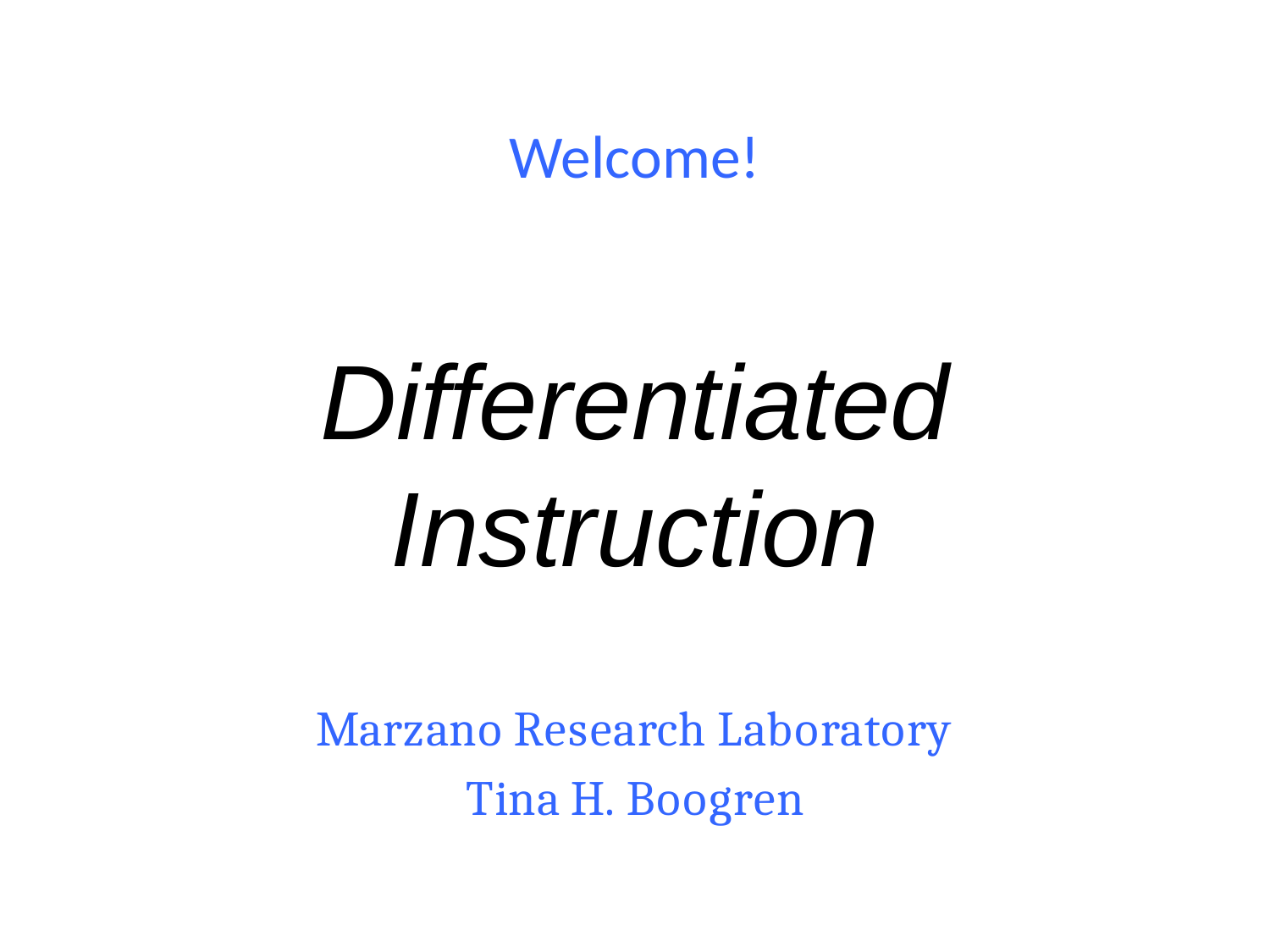

# Welcome!

Differentiated Instruction

Marzano Research Laboratory
Tina H. Boogren